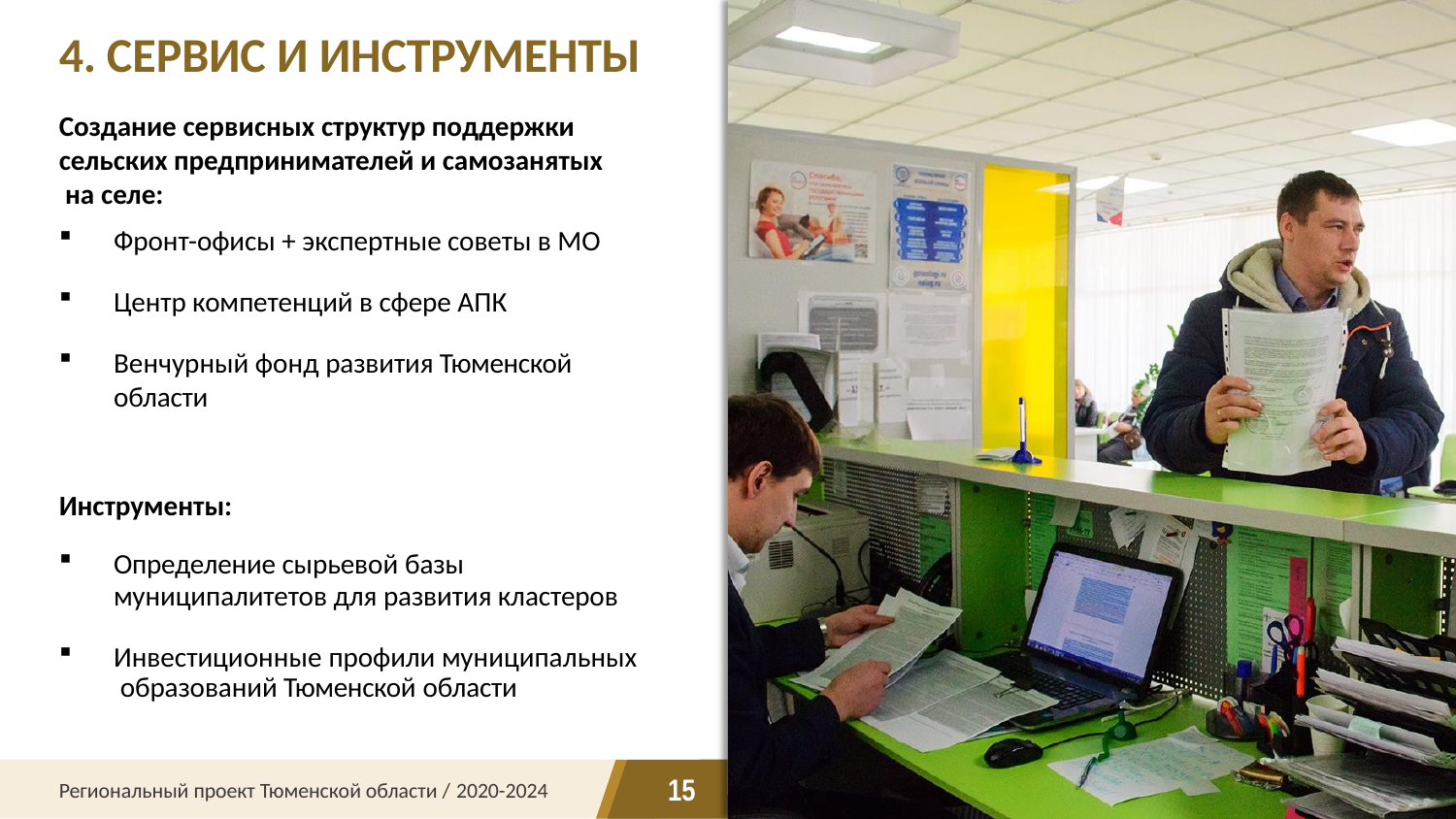

# 4. СЕРВИС И ИНСТРУМЕНТЫ
Создание сервисных структур поддержки  сельских предпринимателей и самозанятых  на селе:
Фронт-офисы + экспертные советы в МО
Центр компетенций в сфере АПК
Венчурный фонд развития Тюменской области
Инструменты:

Определение сырьевой базы
муниципалитетов для развития кластеров

Инвестиционные профили муниципальных  образований Тюменской области
15
Региональный проект Тюменской области / 2020-2024